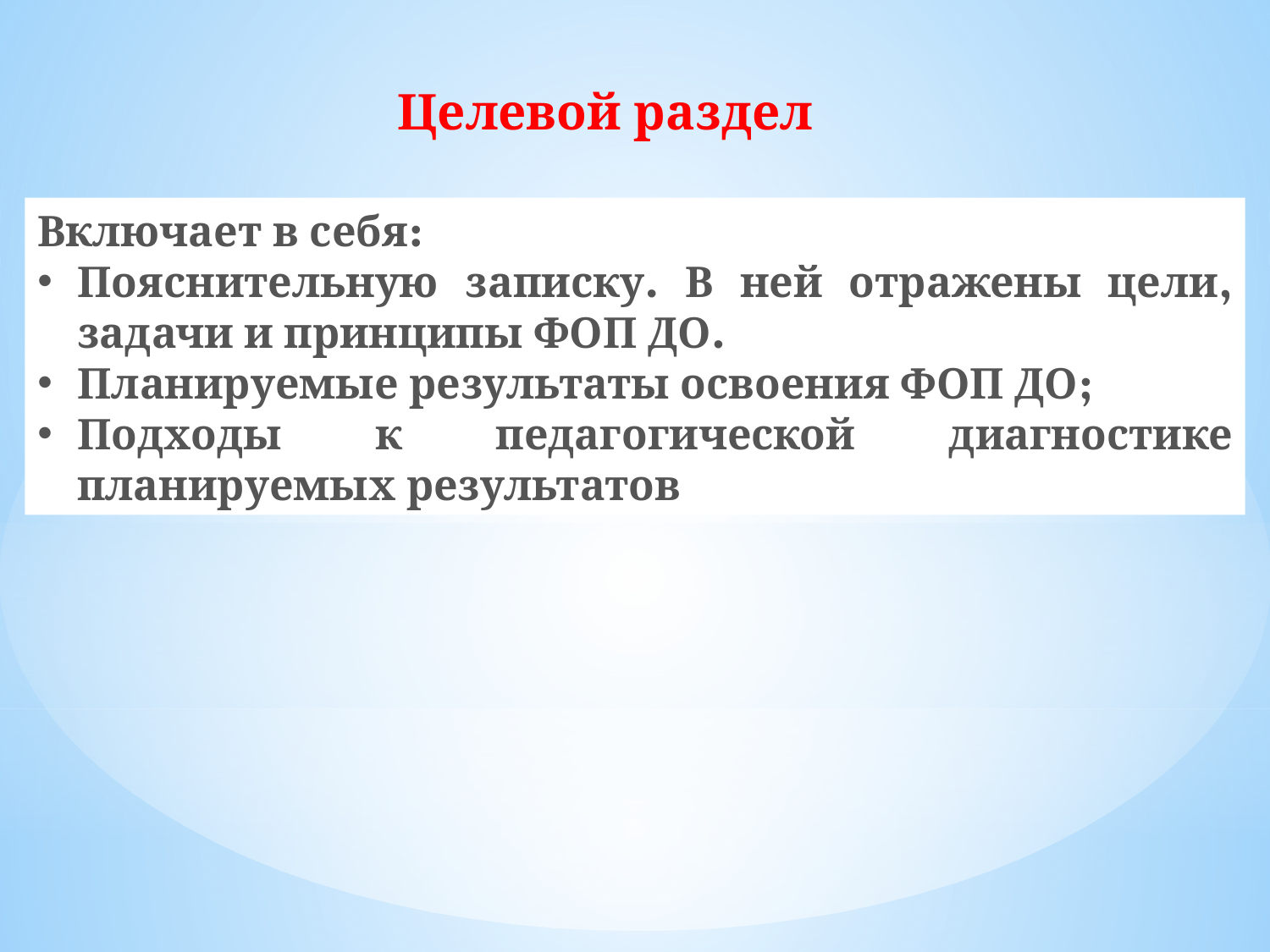

Целевой раздел
Включает в себя:
Пояснительную записку. В ней отражены цели, задачи и принципы ФОП ДО.
Планируемые результаты освоения ФОП ДО;
Подходы к педагогической диагностике планируемых результатов